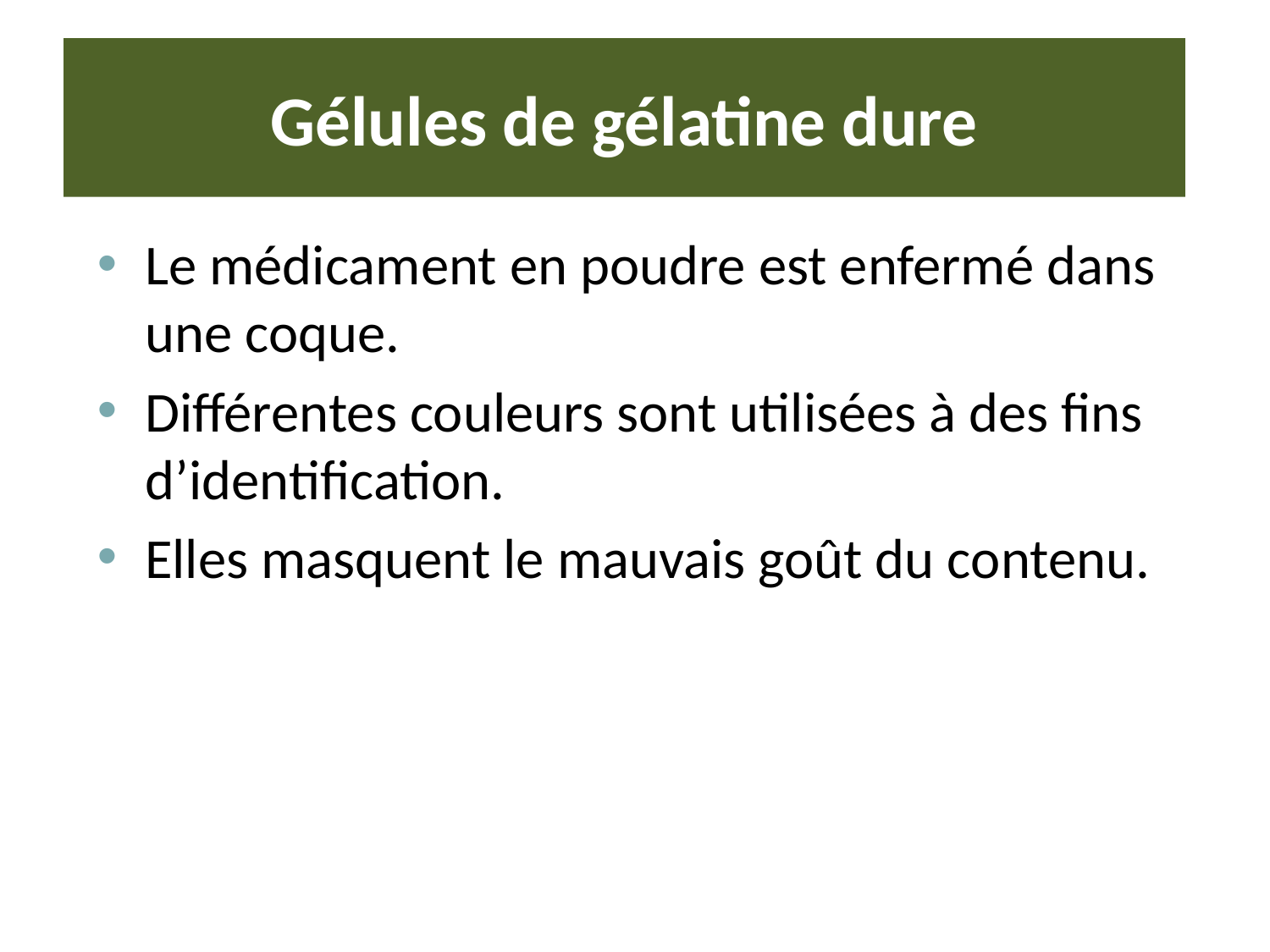

# Gélules de gélatine dure
Le médicament en poudre est enfermé dans une coque.
Différentes couleurs sont utilisées à des fins d’identification.
Elles masquent le mauvais goût du contenu.